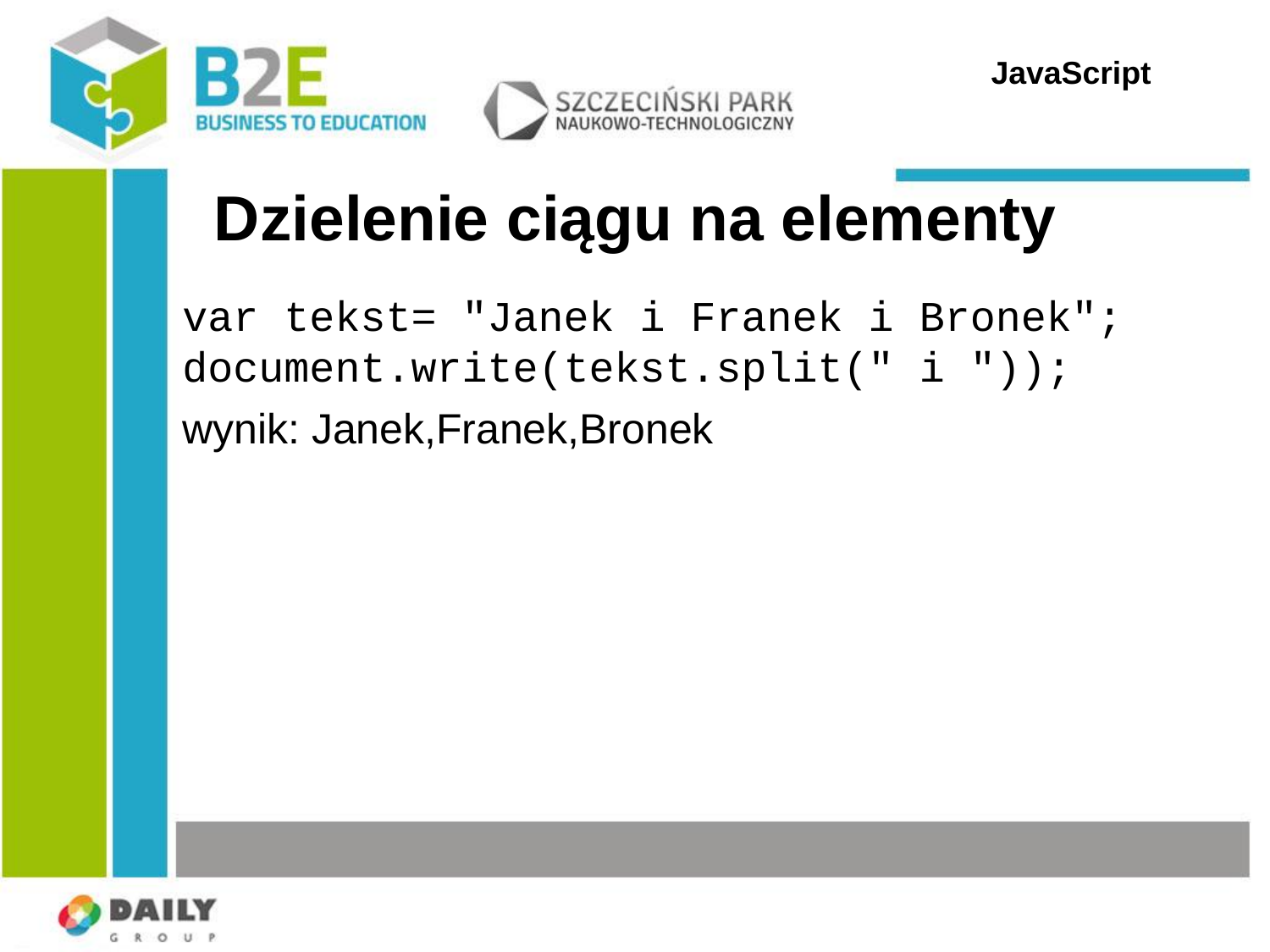

JavaScript
# Dzielenie ciągu na elementy
var tekst= "Janek i Franek i Bronek";
document.write(tekst.split(" i "));
wynik: Janek,Franek,Bronek